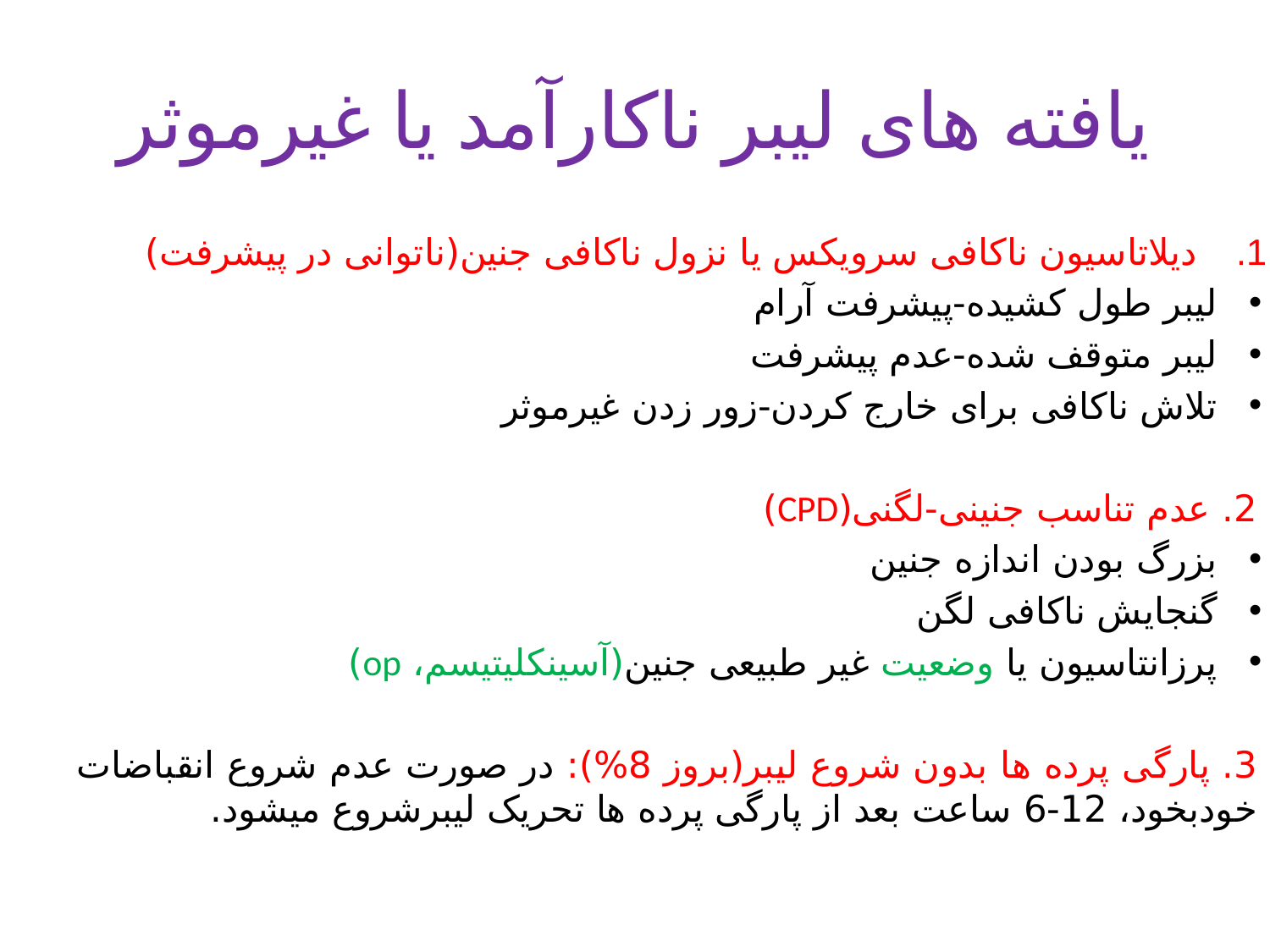

# یافته های لیبر ناکارآمد یا غیرموثر
دیلاتاسیون ناکافی سرویکس یا نزول ناکافی جنین(ناتوانی در پیشرفت)
لیبر طول کشیده-پیشرفت آرام
لیبر متوقف شده-عدم پیشرفت
تلاش ناکافی برای خارج کردن-زور زدن غیرموثر

2. عدم تناسب جنینی-لگنی(CPD)
بزرگ بودن اندازه جنین
گنجایش ناکافی لگن
پرزانتاسیون یا وضعیت غیر طبیعی جنین(آسینکلیتیسم، op)

3. پارگی پرده ها بدون شروع لیبر(بروز 8%): در صورت عدم شروع انقباضات خودبخود، 12-6 ساعت بعد از پارگی پرده ها تحریک لیبرشروع میشود.